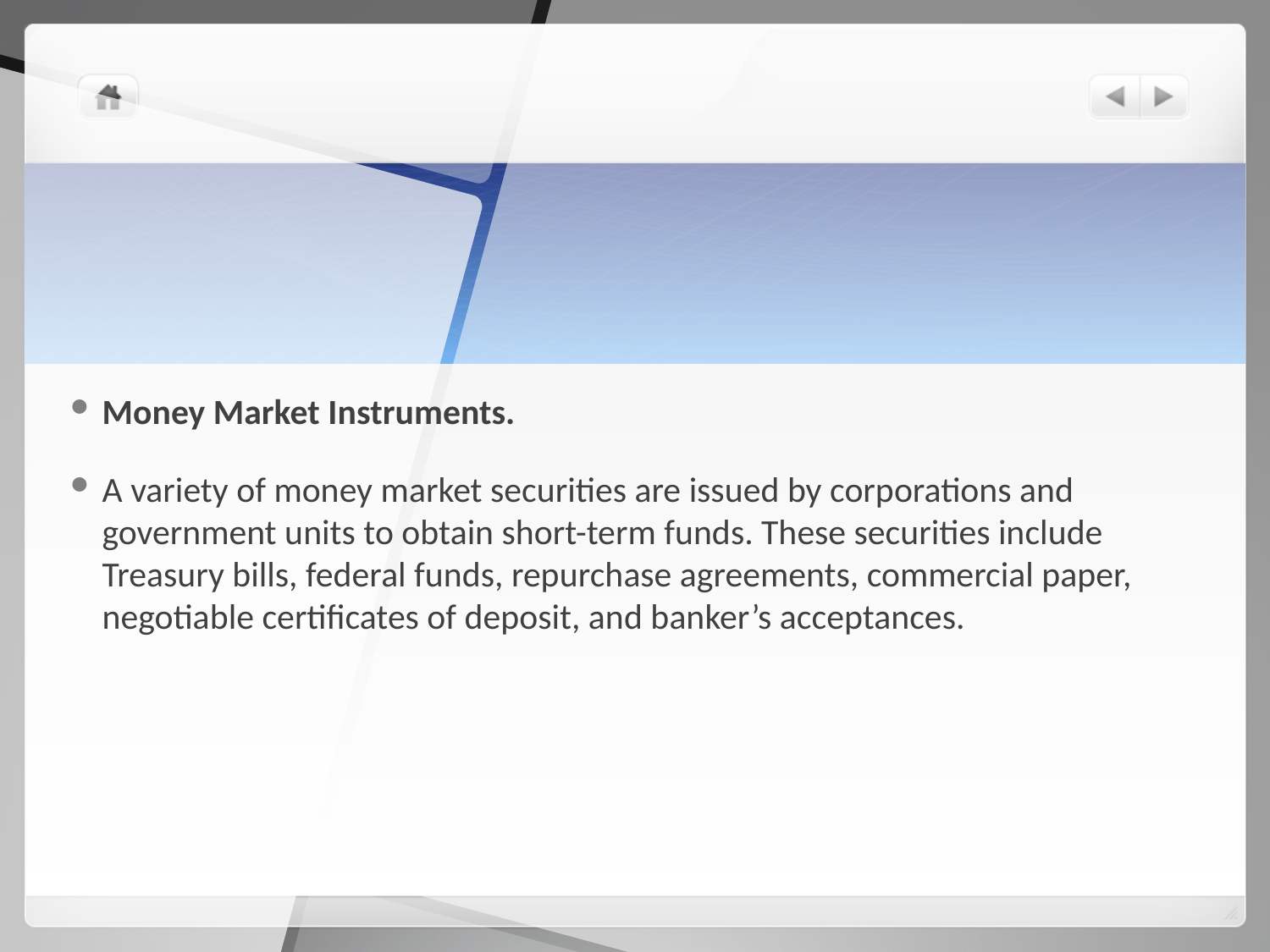

#
Money Market Instruments.
A variety of money market securities are issued by corporations and government units to obtain short-term funds. These securities include Treasury bills, federal funds, repurchase agreements, commercial paper, negotiable certificates of deposit, and banker’s acceptances.